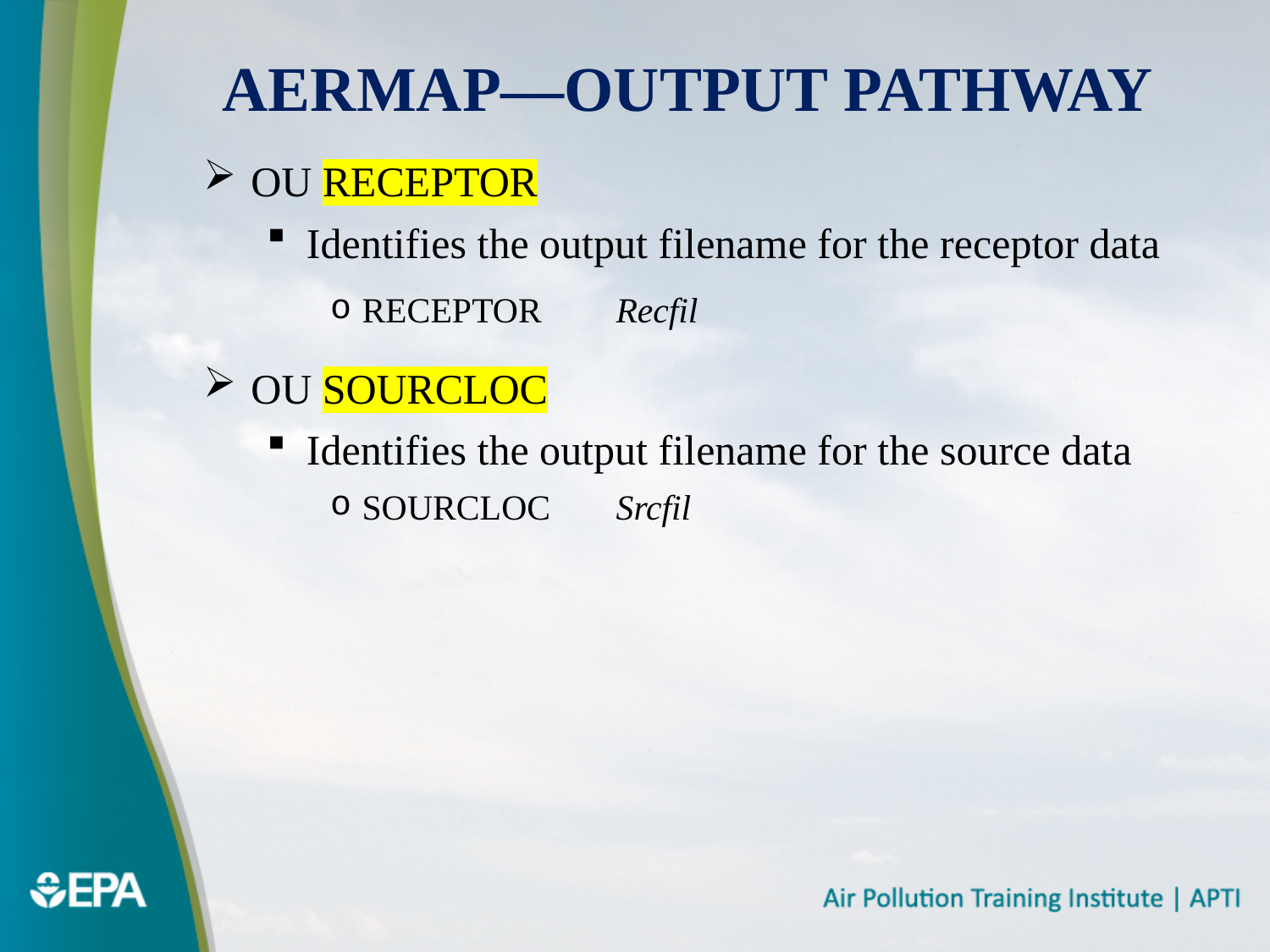

# AERMAP—Output Pathway
OU RECEPTOR
Identifies the output filename for the receptor data
RECEPTOR  	Recfil
OU SOURCLOC
Identifies the output filename for the source data
SOURCLOC  	Srcfil